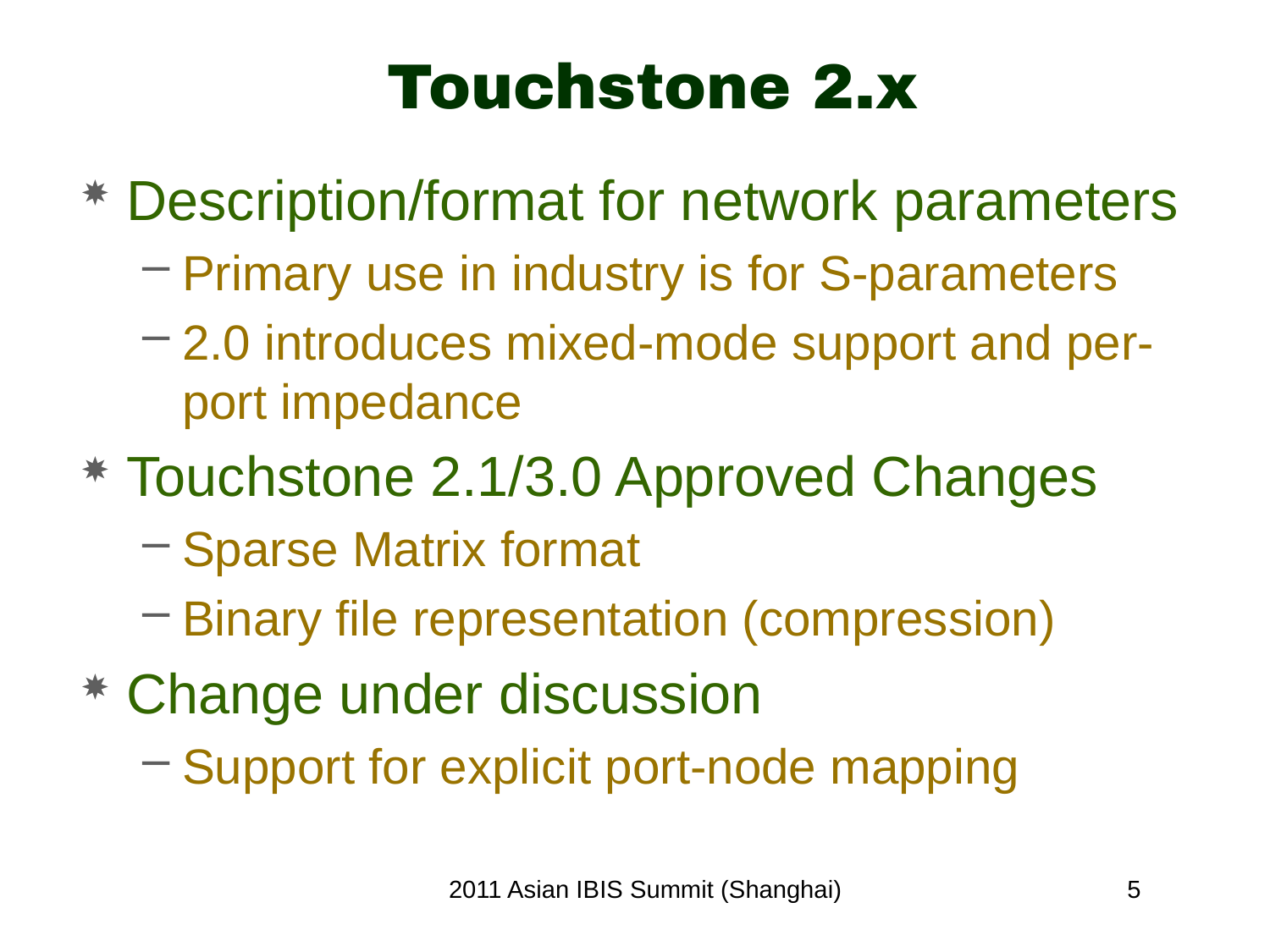

# Touchstone 2.x
Description/format for network parameters
Primary use in industry is for S-parameters
2.0 introduces mixed-mode support and per-port impedance
Touchstone 2.1/3.0 Approved Changes
Sparse Matrix format
Binary file representation (compression)
Change under discussion
Support for explicit port-node mapping

2011 Asian IBIS Summit (Shanghai)

5